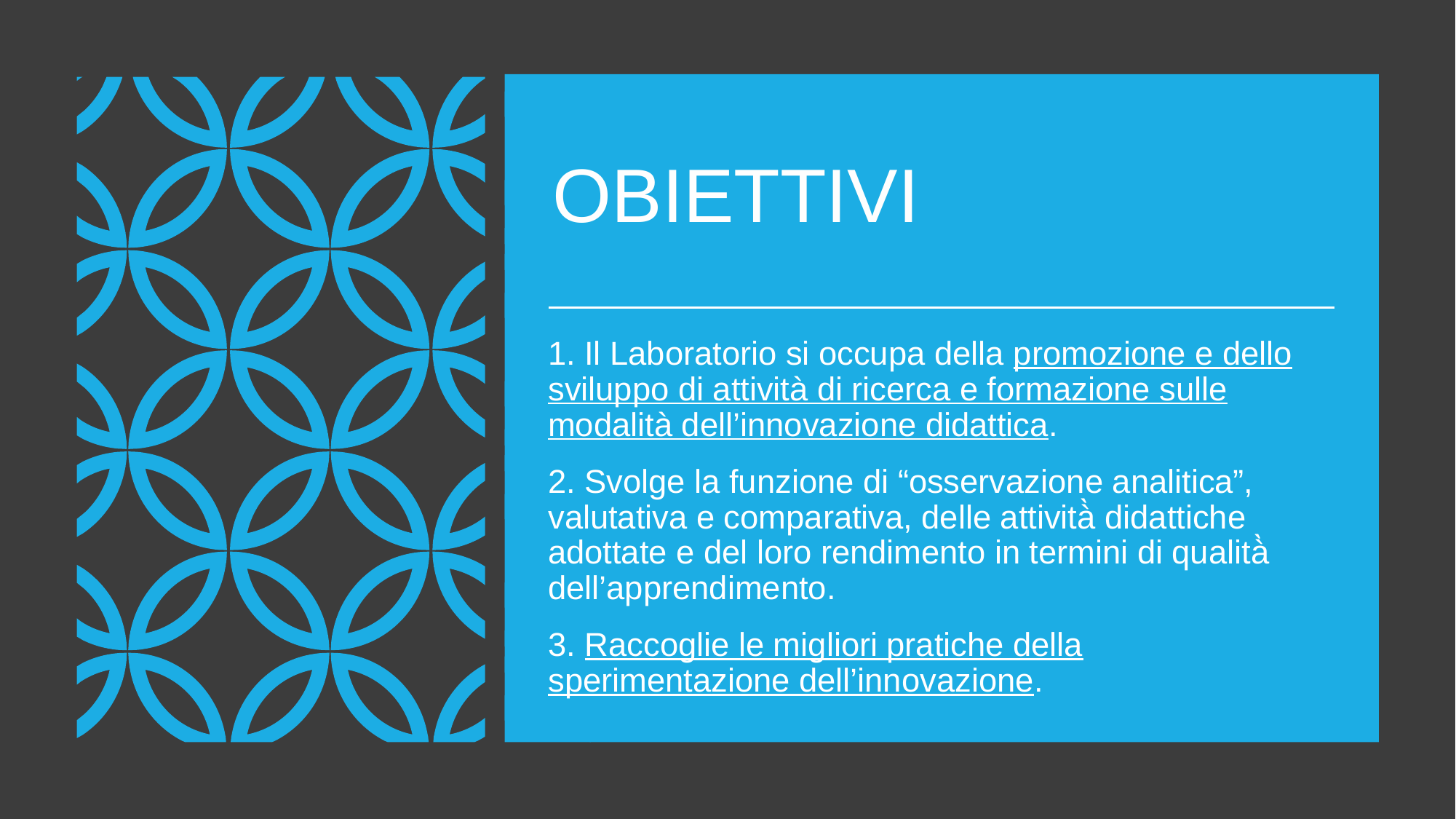

# OBIETTIVI

1. Il Laboratorio si occupa della promozione e dello sviluppo di attività di ricerca e formazione sulle modalità dell’innovazione didattica.
2. Svolge la funzione di “osservazione analitica”, valutativa e comparativa, delle attività̀ didattiche adottate e del loro rendimento in termini di qualità̀ dell’apprendimento.
3. Raccoglie le migliori pratiche della sperimentazione dell’innovazione.